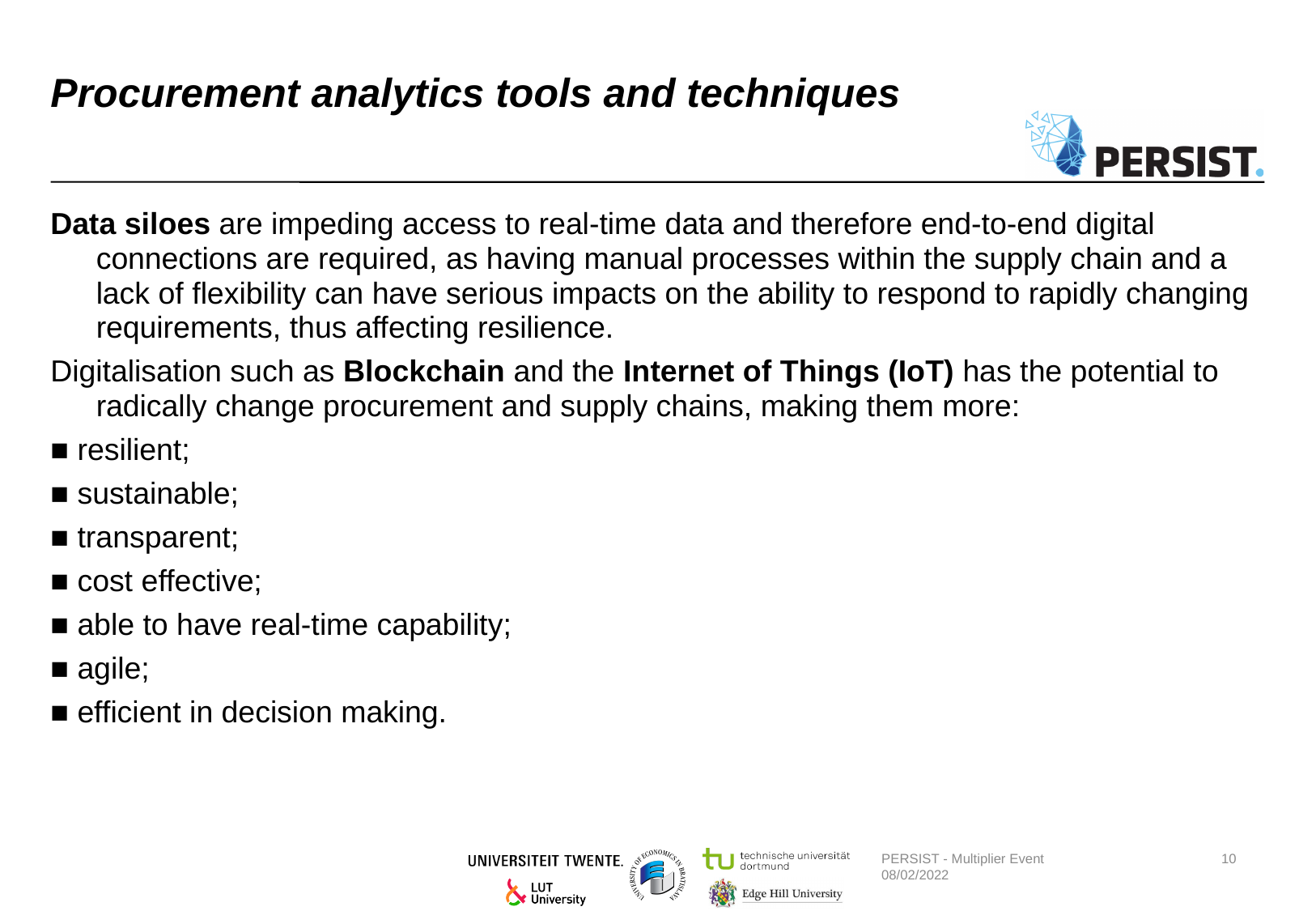

# Procurement analytics tools and techniques

Data siloes are impeding access to real-time data and therefore end-to-end digital connections are required, as having manual processes within the supply chain and a lack of flexibility can have serious impacts on the ability to respond to rapidly changing requirements, thus affecting resilience.
Digitalisation such as Blockchain and the Internet of Things (IoT) has the potential to radically change procurement and supply chains, making them more:
■ resilient;
■ sustainable;
■ transparent;
■ cost effective;
■ able to have real-time capability;
■ agile;
■ efficient in decision making.